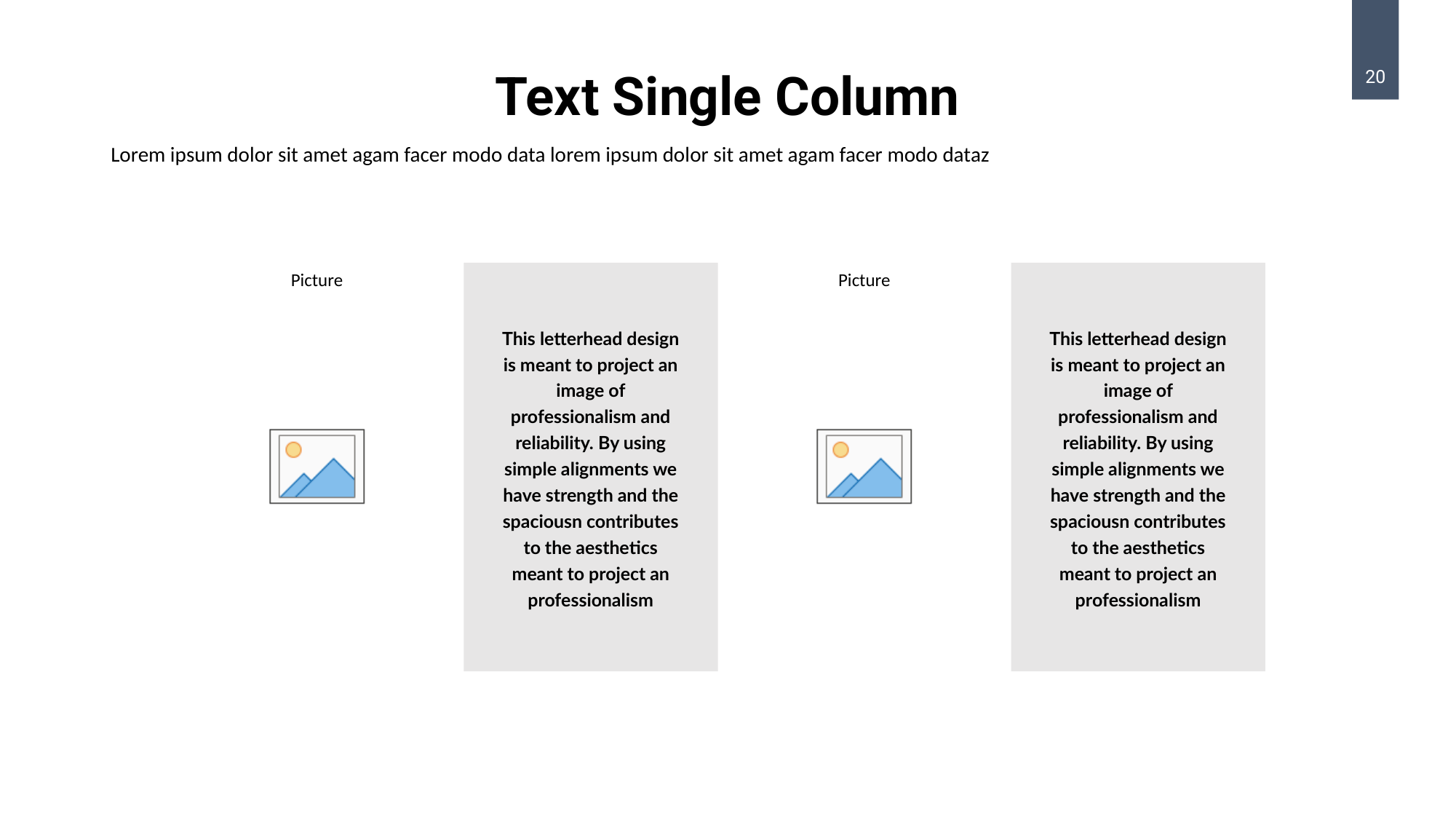

Text Single Column
20
Lorem ipsum dolor sit amet agam facer modo data lorem ipsum dolor sit amet agam facer modo dataz

This letterhead design is meant to project an image of professionalism and reliability. By using simple alignments we have strength and the spaciousn contributes to the aesthetics meant to project an professionalism
This letterhead design is meant to project an image of professionalism and reliability. By using simple alignments we have strength and the spaciousn contributes to the aesthetics meant to project an professionalism